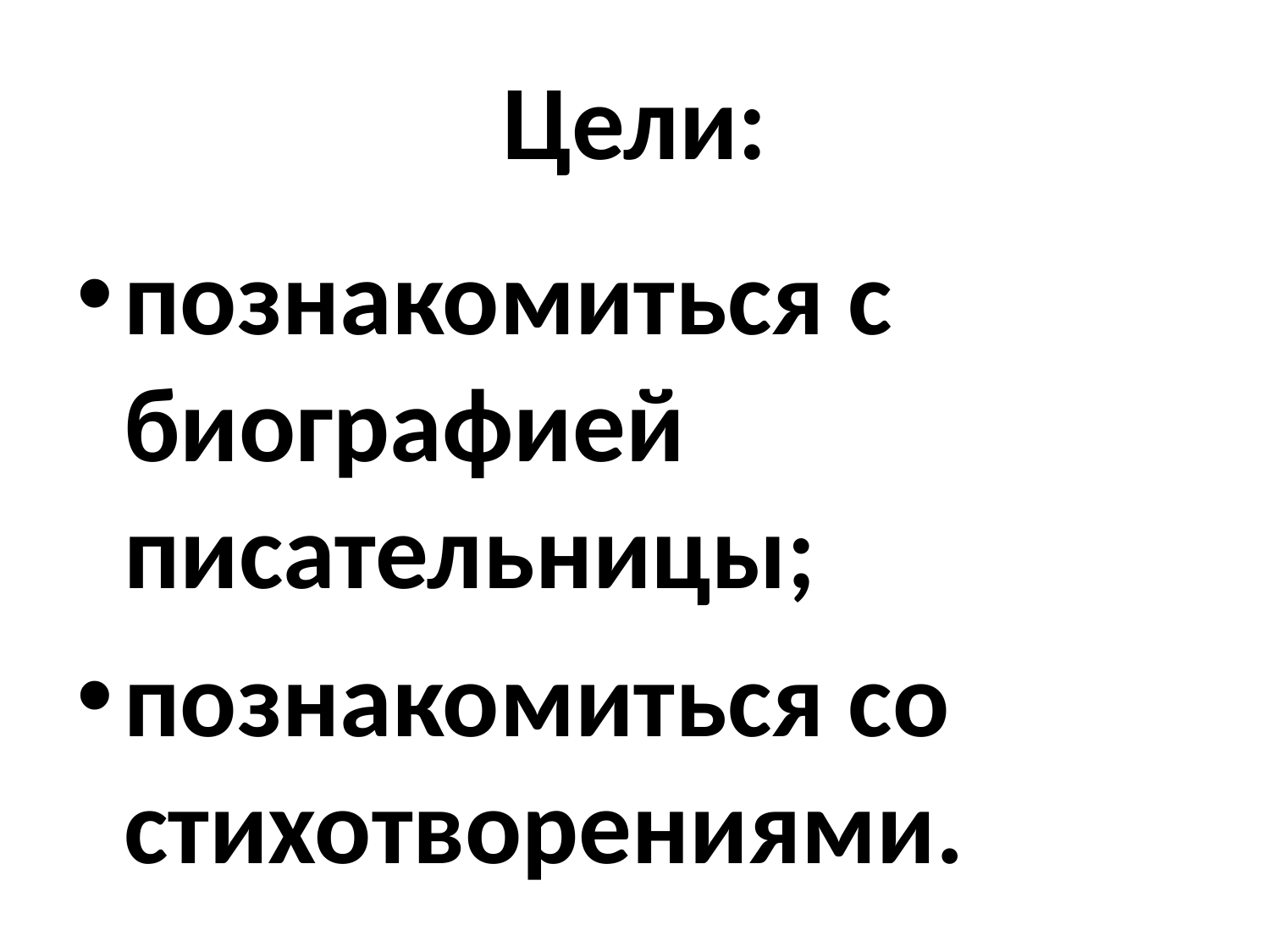

# Цели:
познакомиться с биографией писательницы;
познакомиться со стихотворениями.